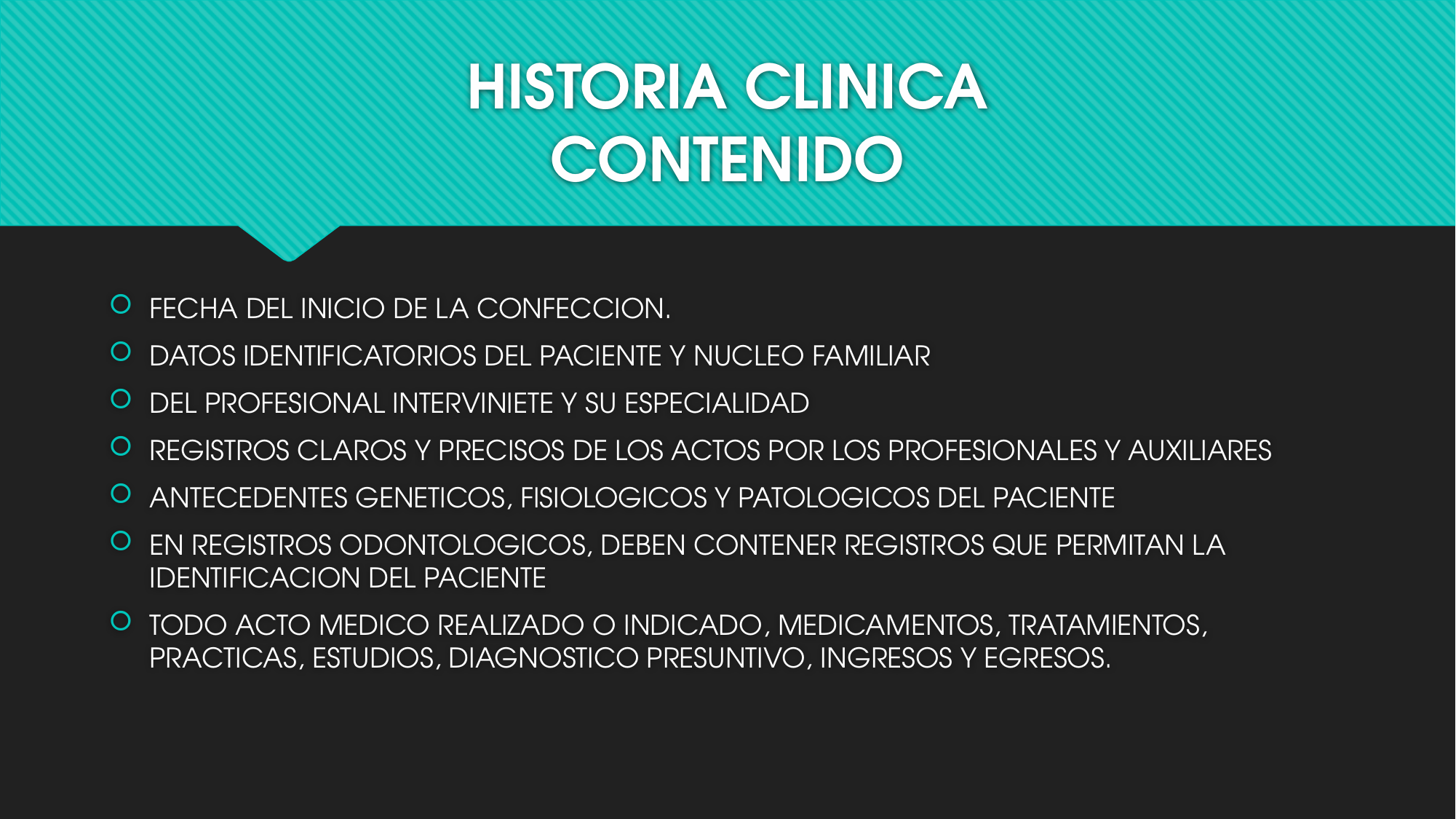

# HISTORIA CLINICA CONTENIDO
FECHA DEL INICIO DE LA CONFECCION.
DATOS IDENTIFICATORIOS DEL PACIENTE Y NUCLEO FAMILIAR
DEL PROFESIONAL INTERVINIETE Y SU ESPECIALIDAD
REGISTROS CLAROS Y PRECISOS DE LOS ACTOS POR LOS PROFESIONALES Y AUXILIARES
ANTECEDENTES GENETICOS, FISIOLOGICOS Y PATOLOGICOS DEL PACIENTE
EN REGISTROS ODONTOLOGICOS, DEBEN CONTENER REGISTROS QUE PERMITAN LA IDENTIFICACION DEL PACIENTE
TODO ACTO MEDICO REALIZADO O INDICADO, MEDICAMENTOS, TRATAMIENTOS, PRACTICAS, ESTUDIOS, DIAGNOSTICO PRESUNTIVO, INGRESOS Y EGRESOS.